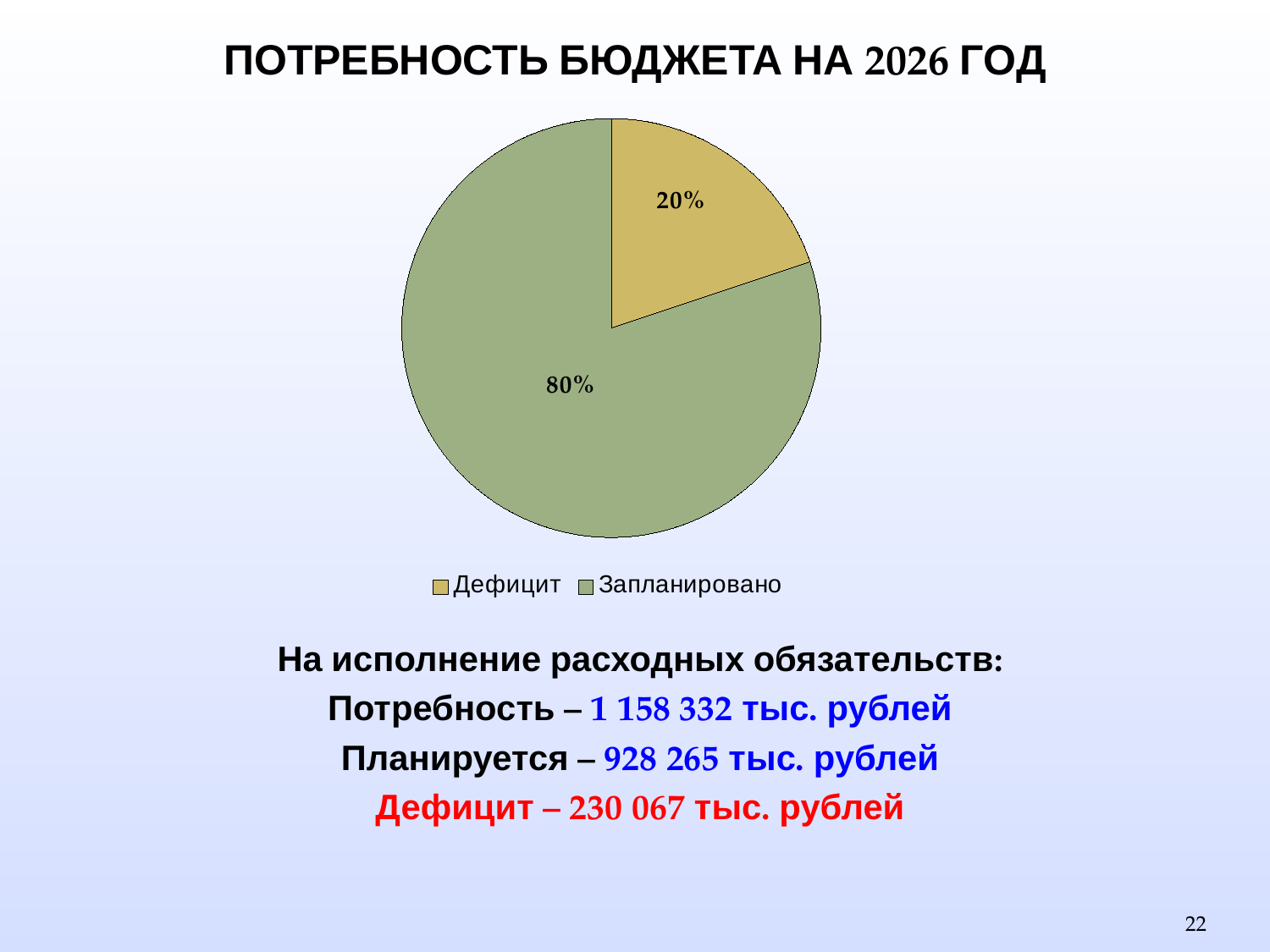

ПОТРЕБНОСТЬ БЮДЖЕТА НА 2026 ГОД

### Chart

| Category | Бюджетная потребность |
|---|---|
| Дефицит | 230067.0 |
| Запланировано | 928265.0 |
На исполнение расходных обязательств:
Потребность – 1 158 332 тыс. рублей
Планируется – 928 265 тыс. рублей
Дефицит – 230 067 тыс. рублей

22